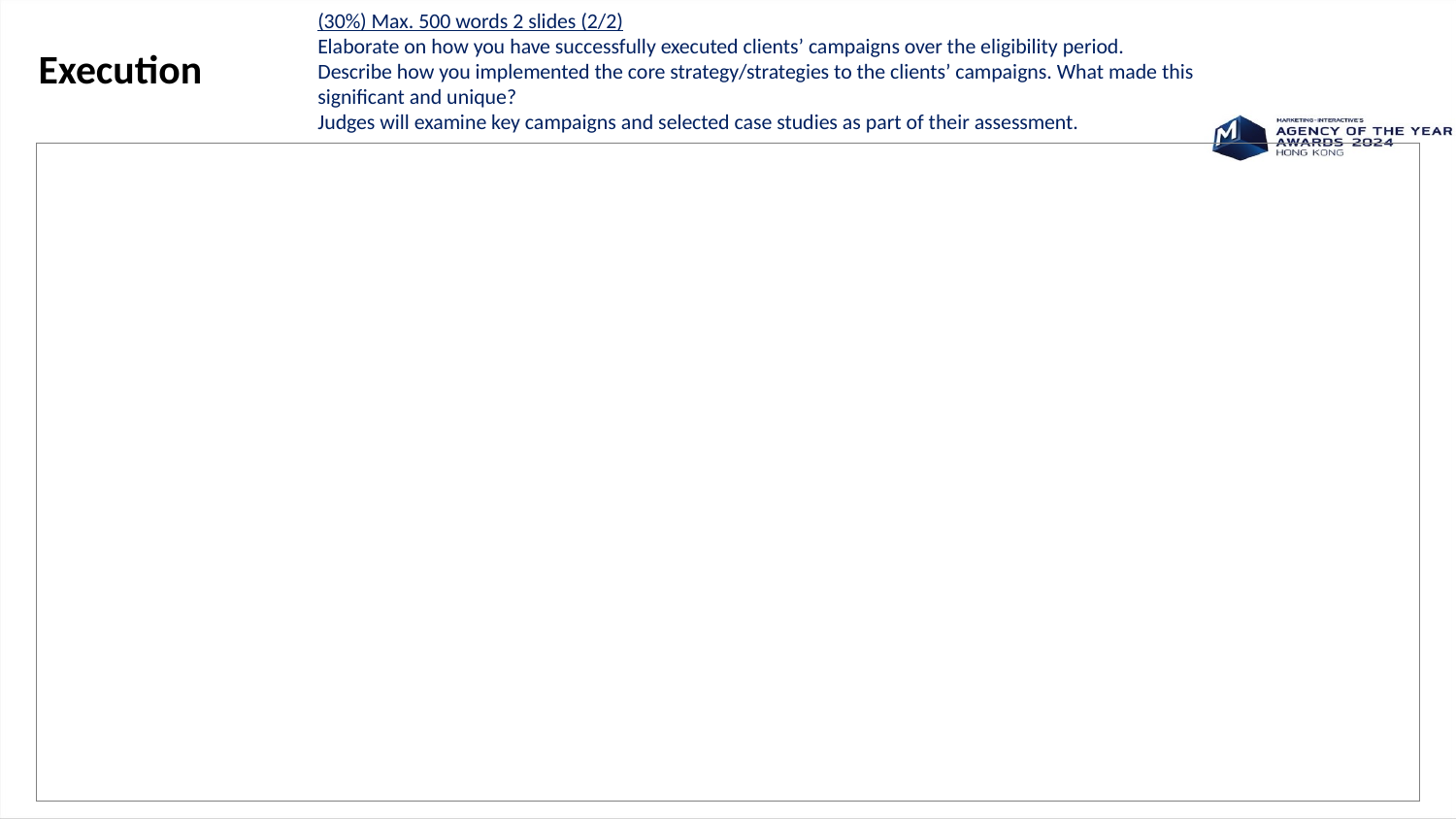

Execution
(30%) Max. 500 words 2 slides (2/2)
Elaborate on how you have successfully executed clients’ campaigns over the eligibility period.
Describe how you implemented the core strategy/strategies to the clients’ campaigns. What made this significant and unique?
Judges will examine key campaigns and selected case studies as part of their assessment.
|  |
| --- |